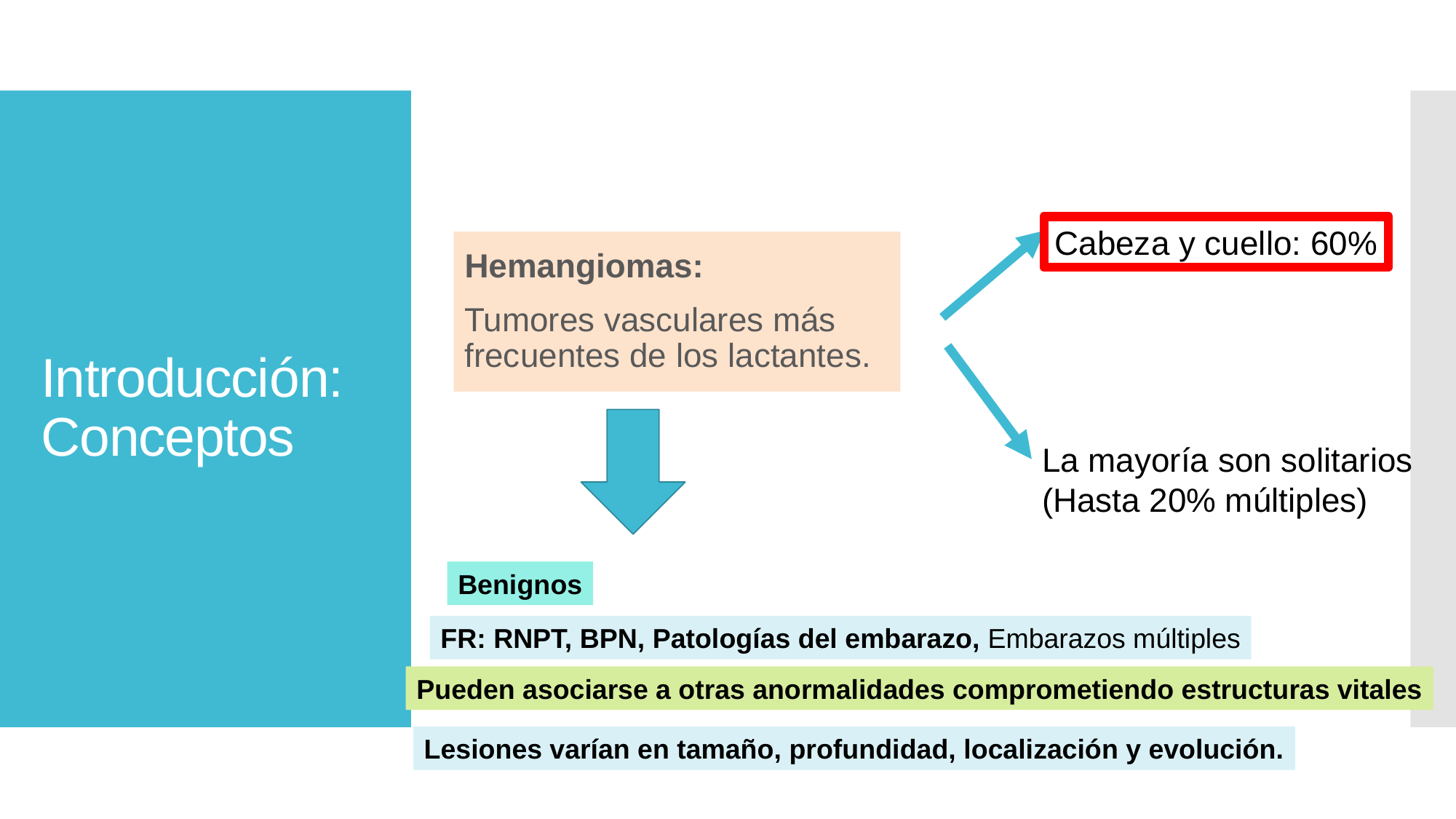

# Introducción: Conceptos
Cabeza y cuello: 60%
Hemangiomas:
Tumores vasculares más frecuentes de los lactantes.

La mayoría son solitarios
(Hasta 20% múltiples)
Benignos
FR: RNPT, BPN, Patologías del embarazo, Embarazos múltiples
Pueden asociarse a otras anormalidades comprometiendo estructuras vitales
Lesiones varían en tamaño, profundidad, localización y evolución.